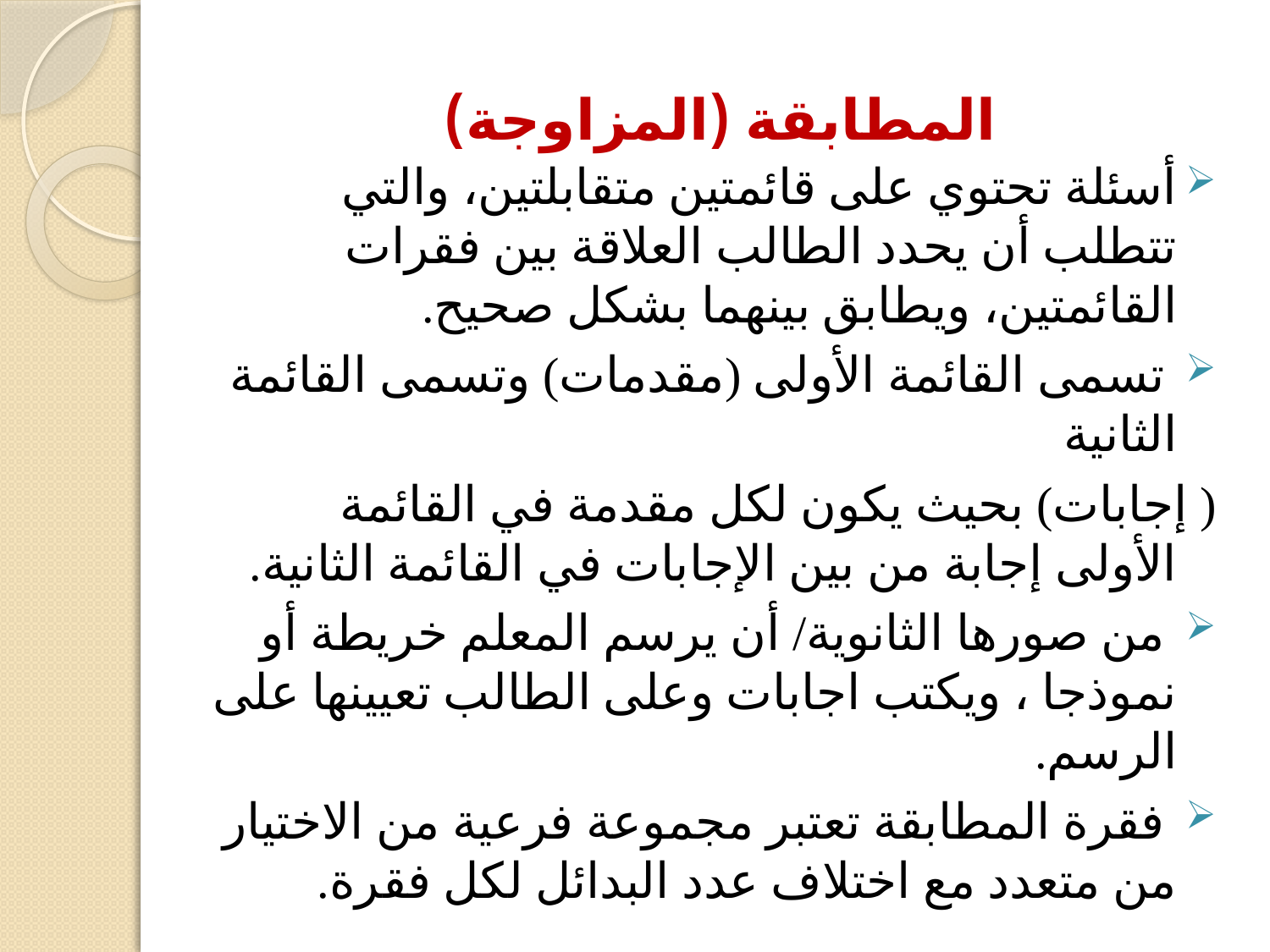

# المطابقة (المزاوجة)
أسئلة تحتوي على قائمتين متقابلتين، والتي تتطلب أن يحدد الطالب العلاقة بين فقرات القائمتين، ويطابق بينهما بشكل صحيح.
 تسمى القائمة الأولى (مقدمات) وتسمى القائمة الثانية
( إجابات) بحيث يكون لكل مقدمة في القائمة الأولى إجابة من بين الإجابات في القائمة الثانية.
 من صورها الثانوية/ أن يرسم المعلم خريطة أو نموذجا ، ويكتب اجابات وعلى الطالب تعيينها على الرسم.
 فقرة المطابقة تعتبر مجموعة فرعية من الاختيار من متعدد مع اختلاف عدد البدائل لكل فقرة.